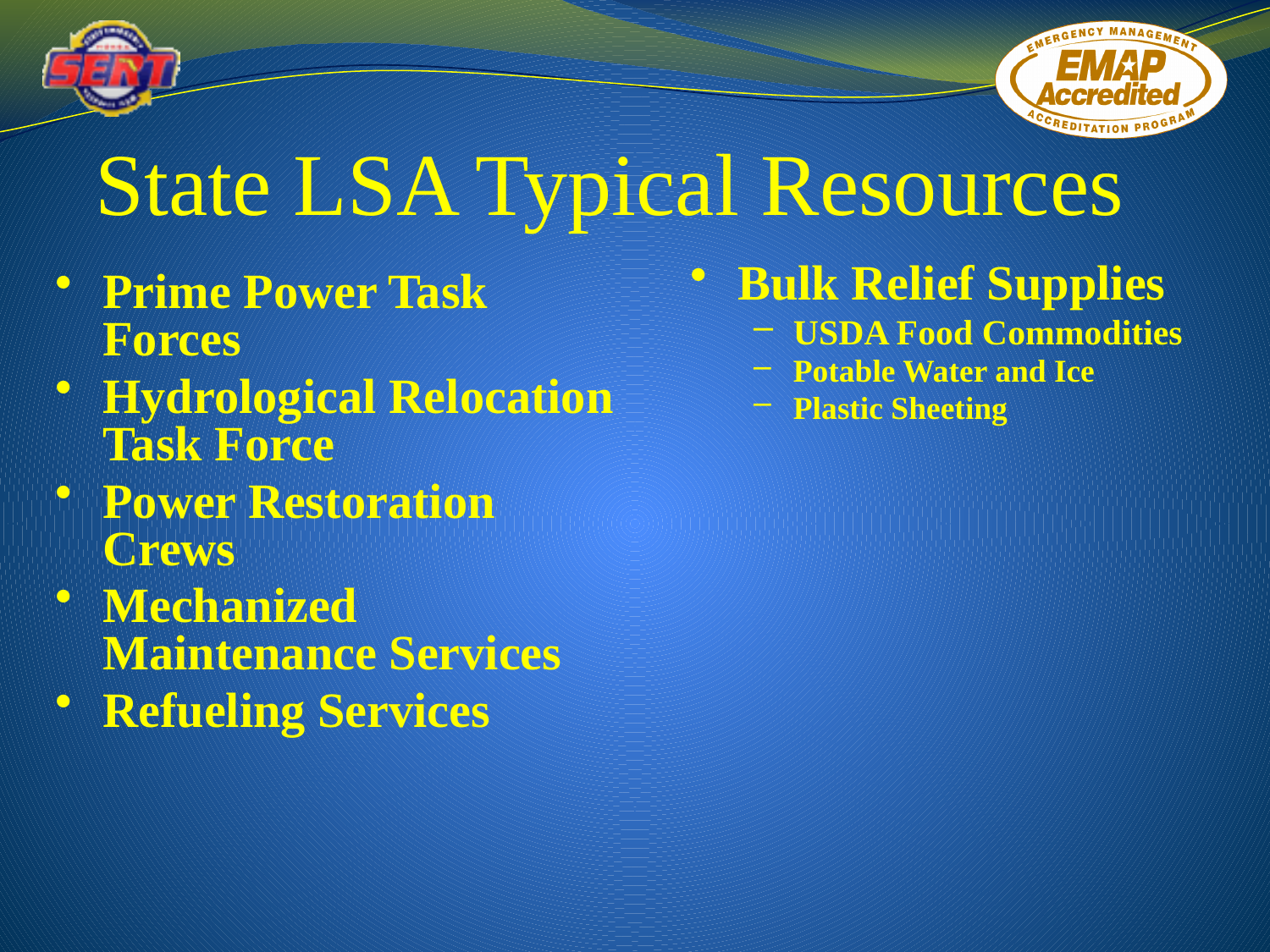

# State LSA Typical Resources
Bulk Relief Supplies
USDA Food Commodities
Potable Water and Ice
Plastic Sheeting

Prime Power Task Forces
Hydrological Relocation Task Force
Power Restoration Crews
Mechanized Maintenance Services
Refueling Services